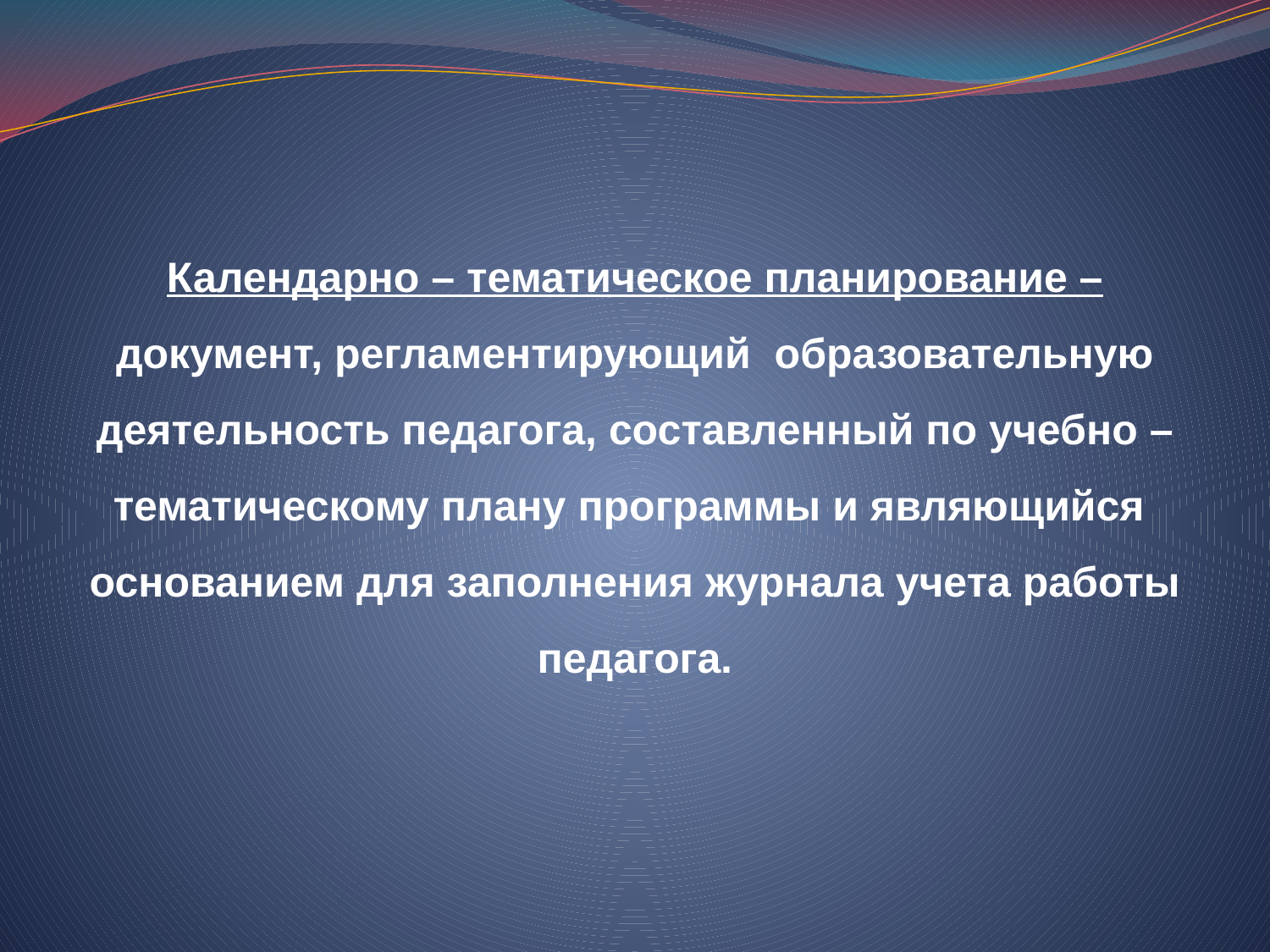

Календарно – тематическое планирование – документ, регламентирующий  образовательную деятельность педагога, составленный по учебно – тематическому плану программы и являющийся  основанием для заполнения журнала учета работы педагога.